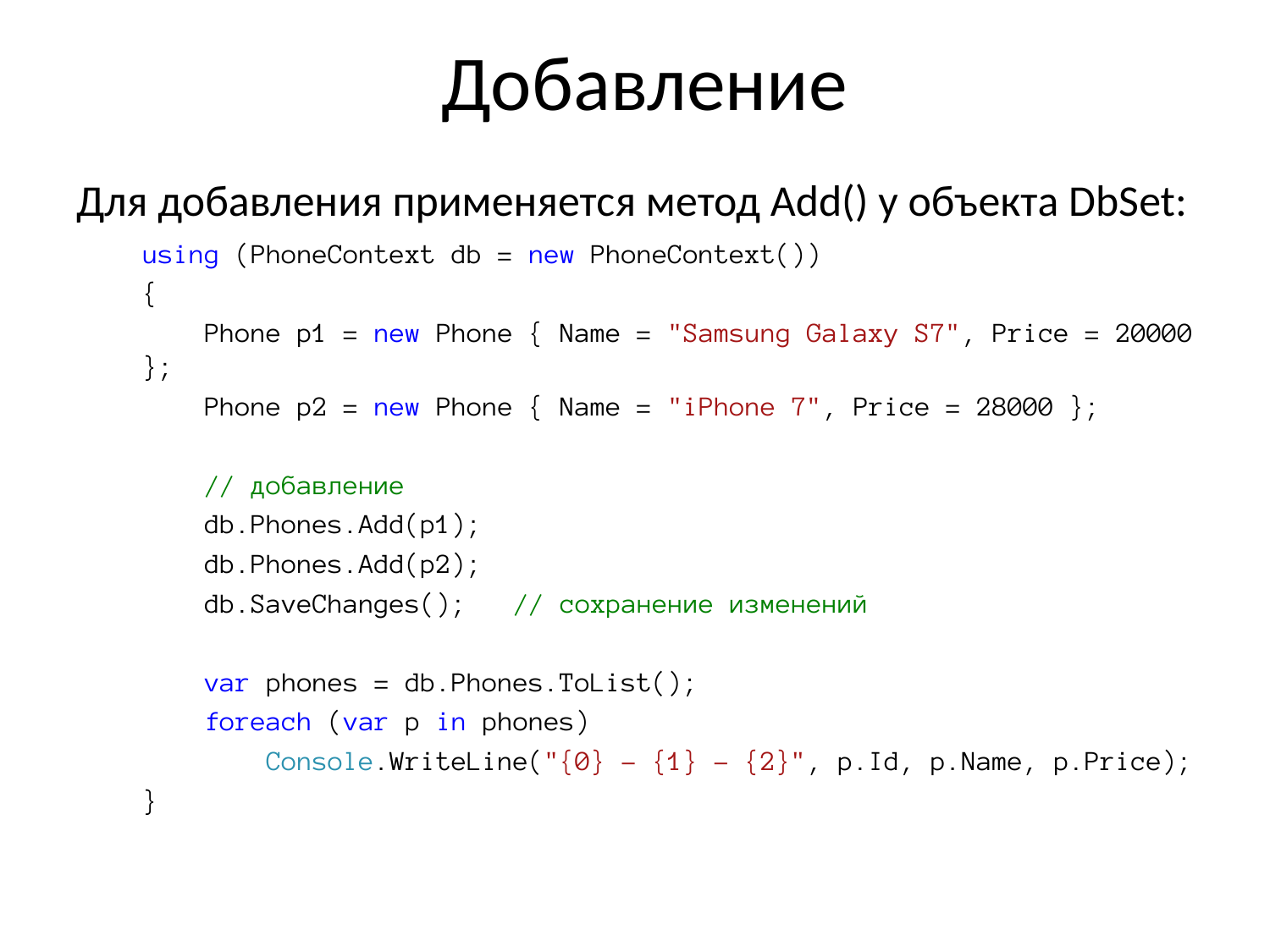

# Добавление
Для добавления применяется метод Add() у объекта DbSet:
using (PhoneContext db = new PhoneContext())
{
    Phone p1 = new Phone { Name = "Samsung Galaxy S7", Price = 20000 };
    Phone p2 = new Phone { Name = "iPhone 7", Price = 28000 };

    // добавление
    db.Phones.Add(p1);
    db.Phones.Add(p2);
    db.SaveChanges();   // сохранение изменений

    var phones = db.Phones.ToList();
    foreach (var p in phones)
        Console.WriteLine("{0} - {1} - {2}", p.Id, p.Name, p.Price);
}
31